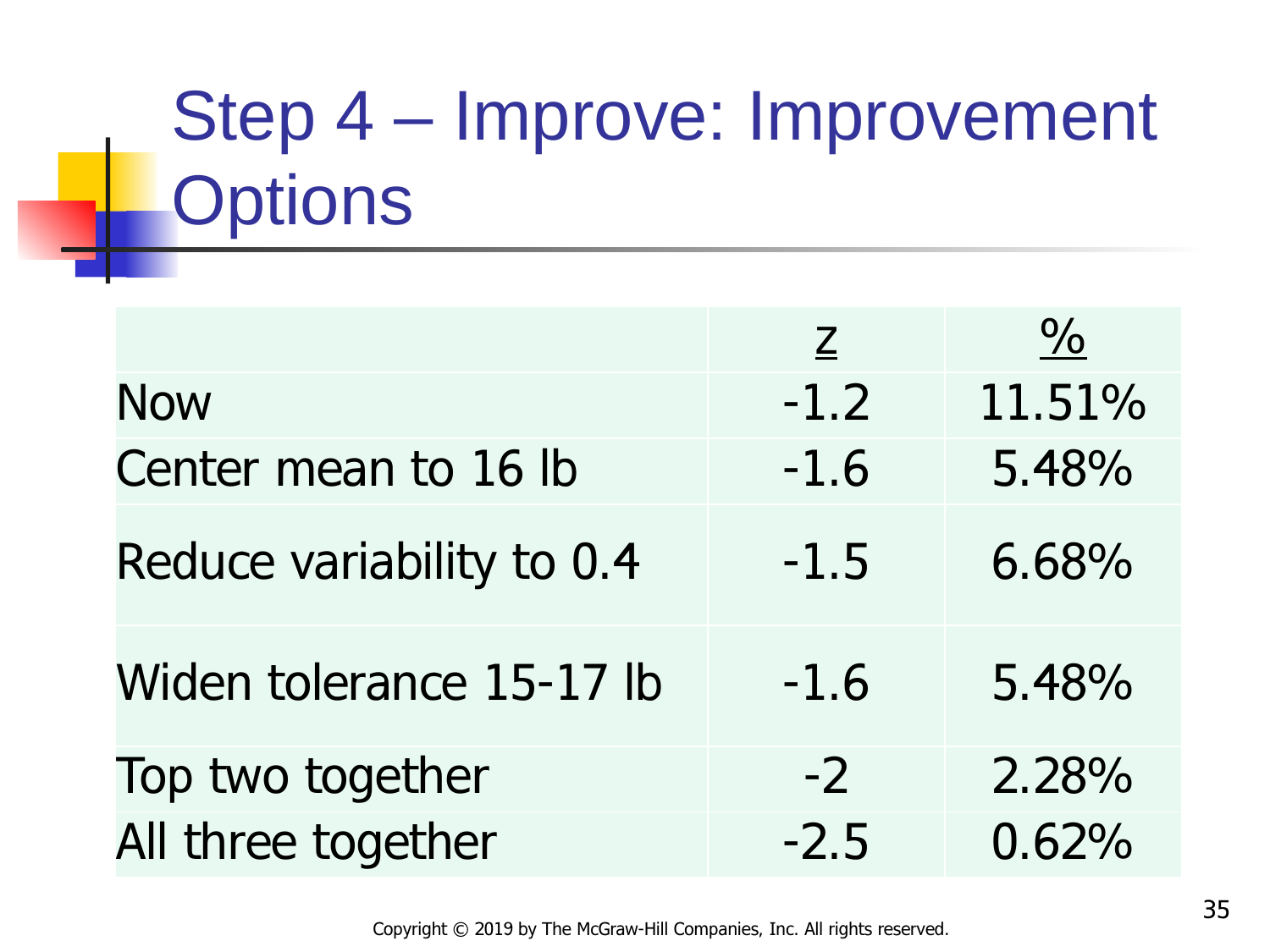

Step 4 – Improve: Improvement Options
|  | z | % |
| --- | --- | --- |
| Now | -1.2 | 11.51% |
| Center mean to 16 lb | -1.6 | 5.48% |
| Reduce variability to 0.4 | -1.5 | 6.68% |
| Widen tolerance 15-17 lb | -1.6 | 5.48% |
| Top two together | -2 | 2.28% |
| All three together | -2.5 | 0.62% |
35
Copyright © 2019 by The McGraw-Hill Companies, Inc. All rights reserved.